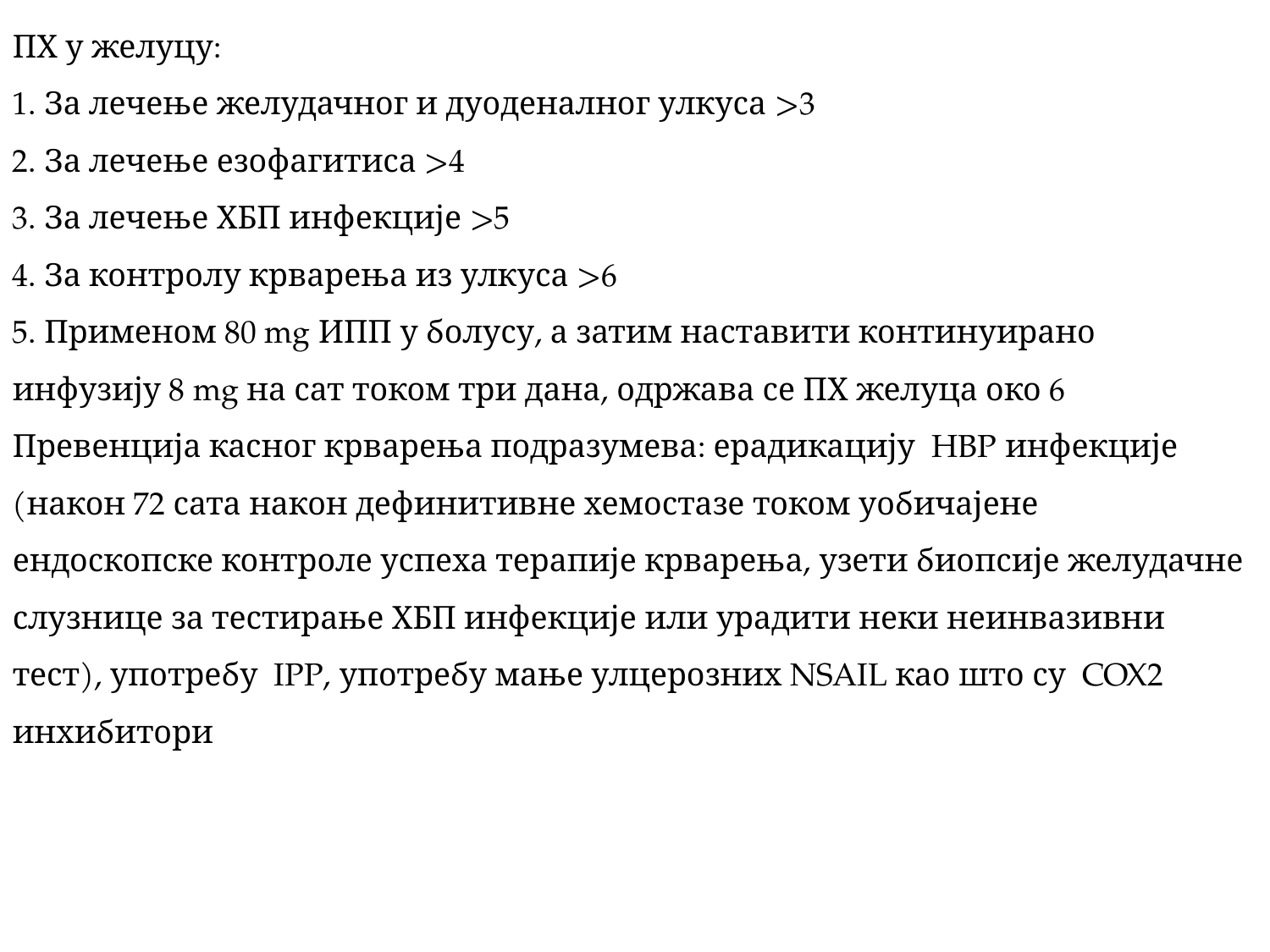

ПХ у желуцу:
 За лечење желудачног и дуоденалног улкуса >3
 За лечење езофагитиса >4
 За лечење ХБП инфекције >5
 За контролу крварења из улкуса >6
 Применом 80 mg ИПП у болусу, а затим наставити континуирано инфузију 8 mg на сат током три дана, одржава се ПХ желуца око 6
Превенција касног крварења подразумева: ерадикацију  HBP инфекције (након 72 сата након дефинитивне хемостазе током уобичајене ендоскопске контроле успеха терапије крварења, узети биопсије желудачне слузнице за тестирање ХБП инфекције или урадити неки неинвазивни тест), употребу  IPP, употребу мање улцерозних NSAIL као што су  COX2 инхибитори